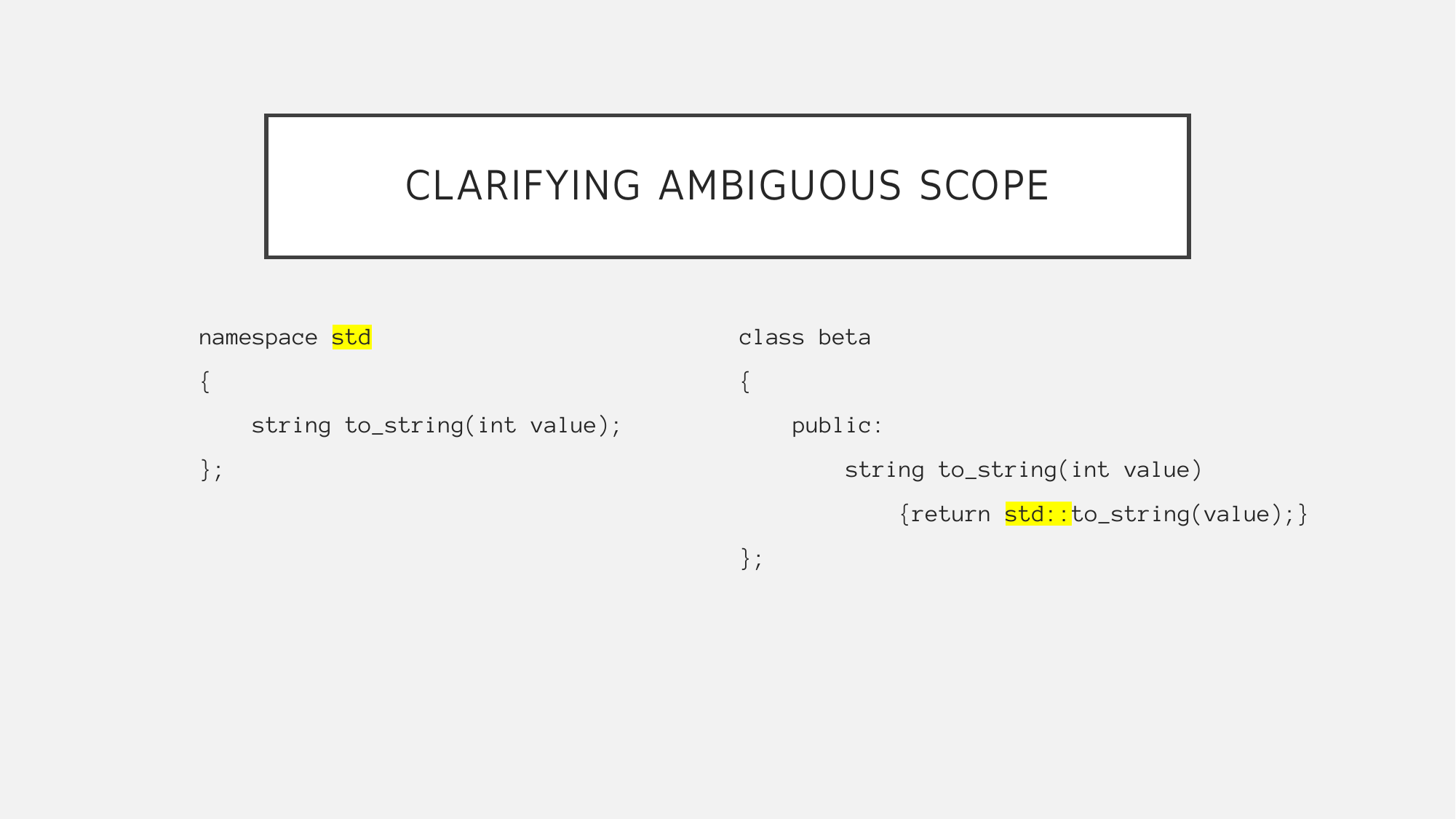

# Clarifying Ambiguous Scope
namespace std
{
    string to_string(int value);
};
class beta
{
    public:
        string to_string(int value)
            {return std::to_string(value);}
};